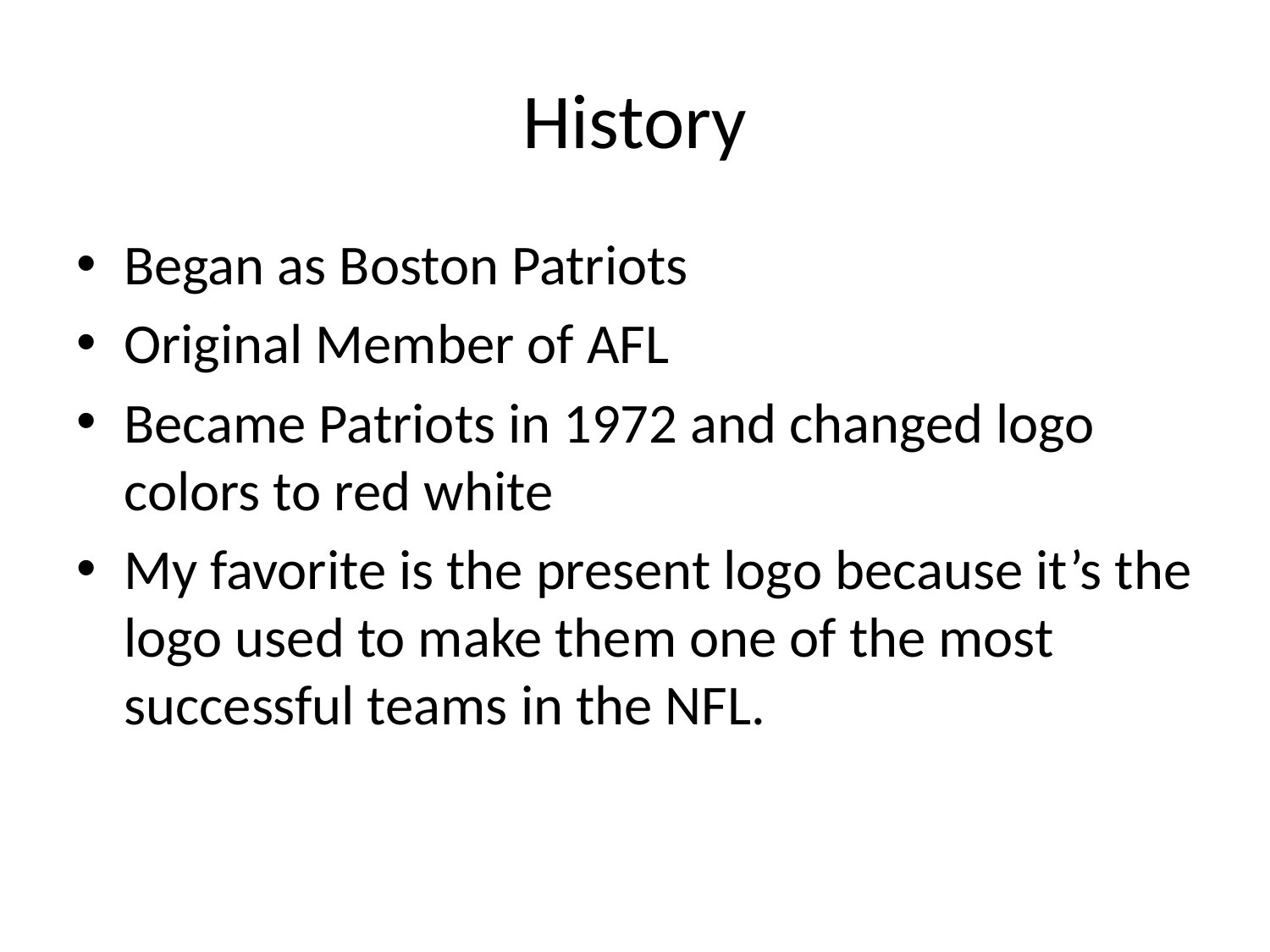

# History
Began as Boston Patriots
Original Member of AFL
Became Patriots in 1972 and changed logo colors to red white
My favorite is the present logo because it’s the logo used to make them one of the most successful teams in the NFL.